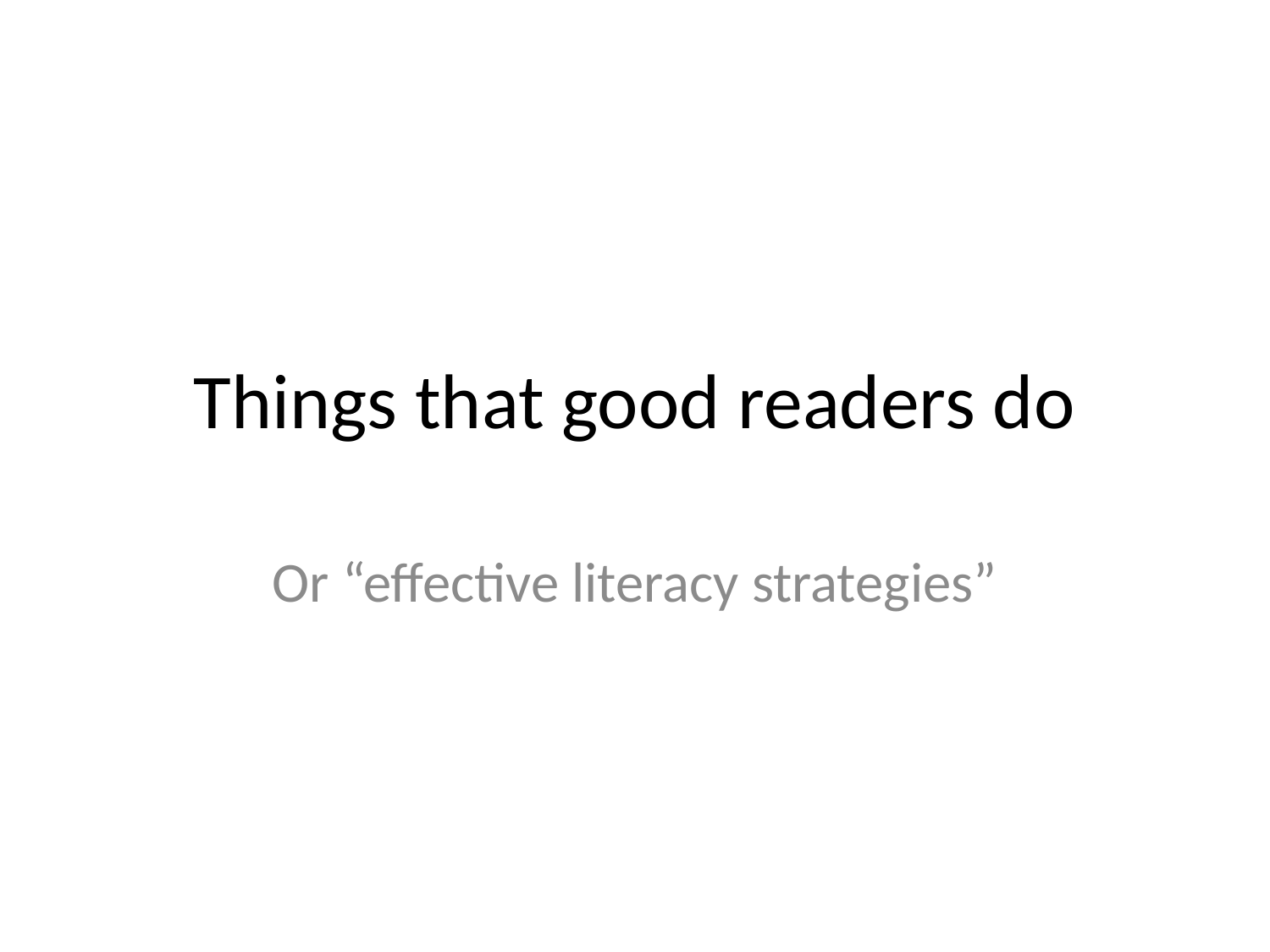

# Things that good readers do
Or “effective literacy strategies”